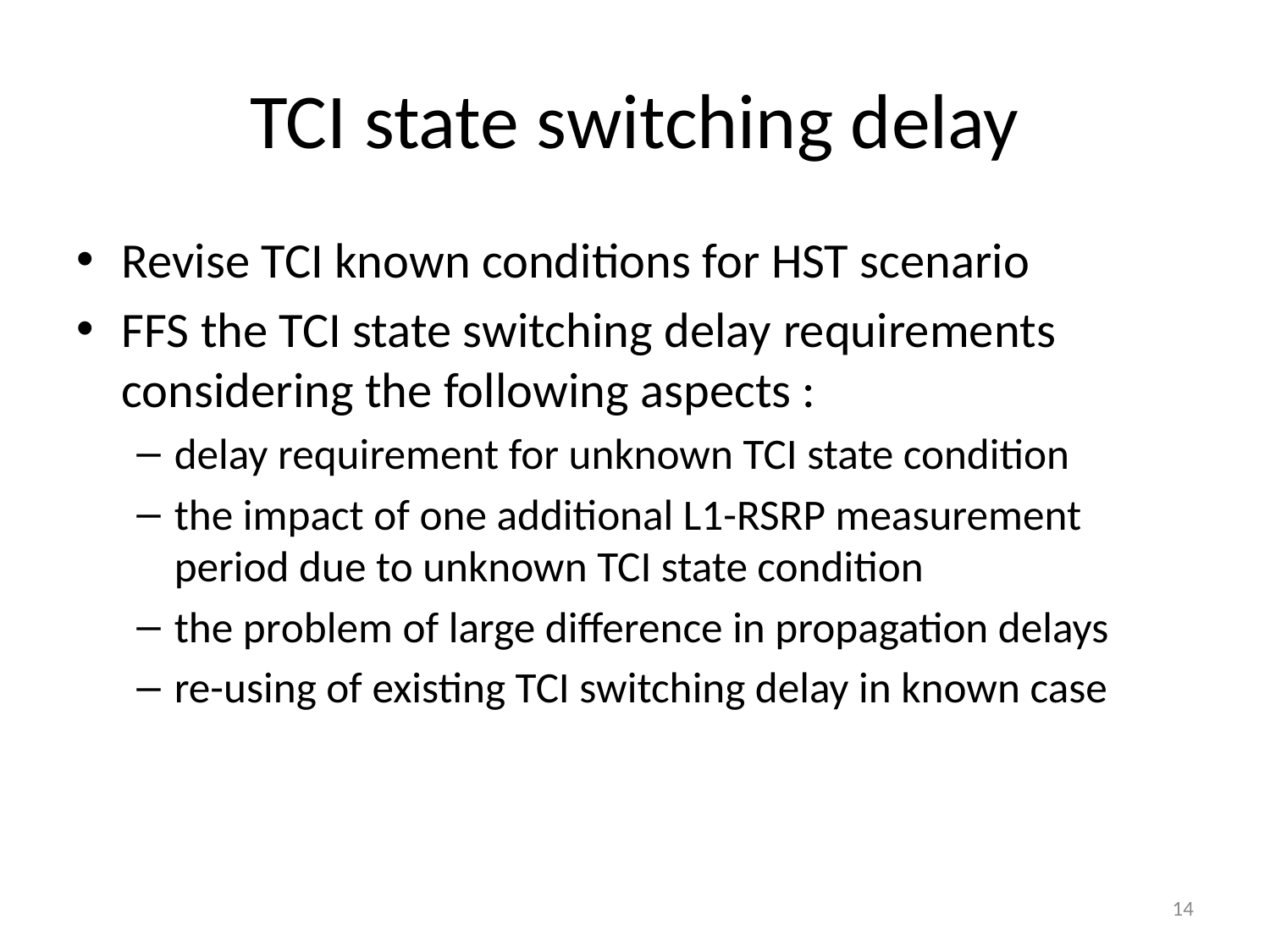

# TCI state switching delay
Revise TCI known conditions for HST scenario
FFS the TCI state switching delay requirements considering the following aspects :
delay requirement for unknown TCI state condition
the impact of one additional L1-RSRP measurement period due to unknown TCI state condition
the problem of large difference in propagation delays
re-using of existing TCI switching delay in known case
14